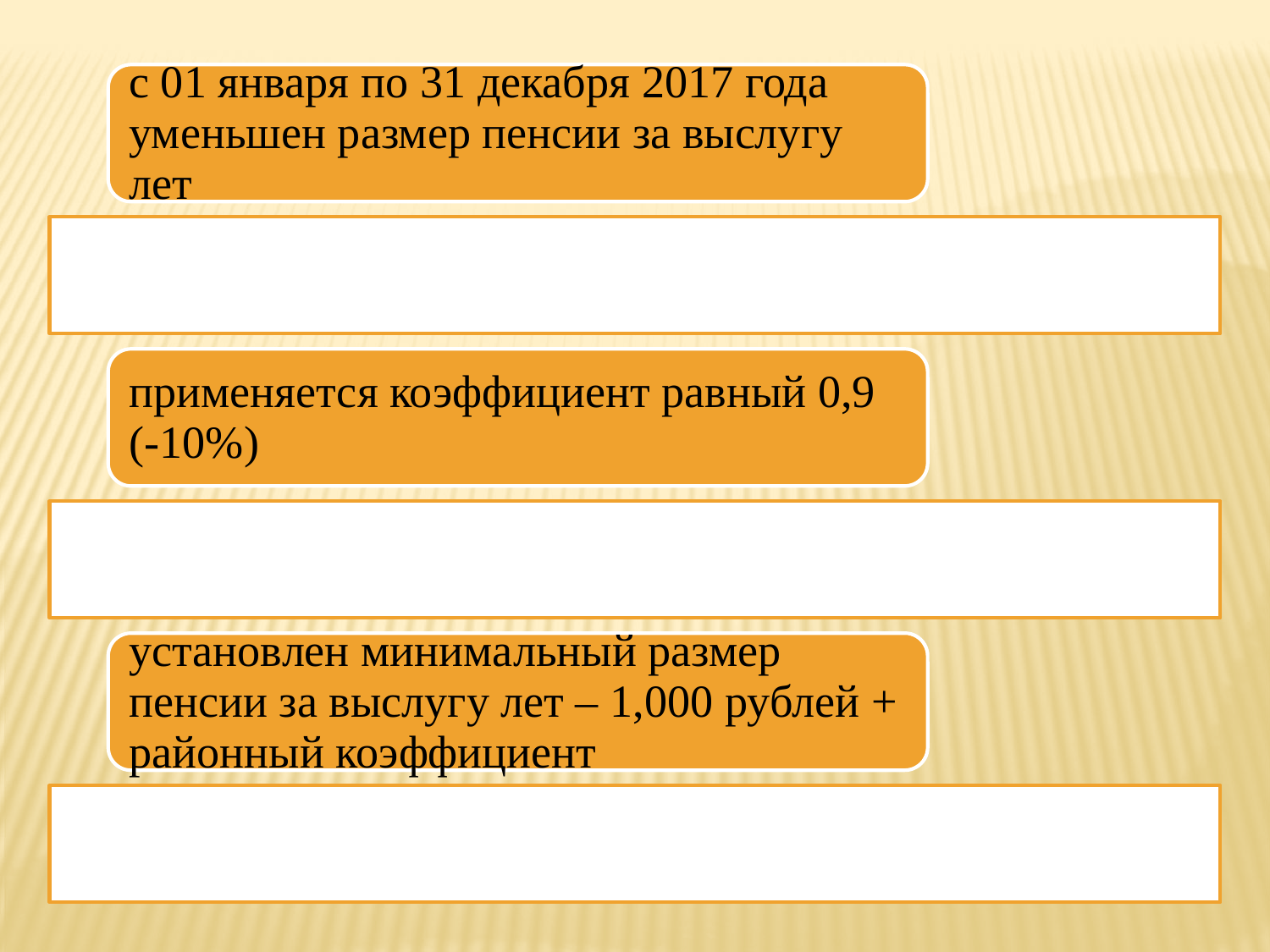

с 01 января по 31 декабря 2017 года
уменьшен размер пенсии за выслугу лет
применяется коэффициент равный 0,9 (-10%)
установлен минимальный размер пенсии за выслугу лет – 1,000 рублей + районный коэффициент